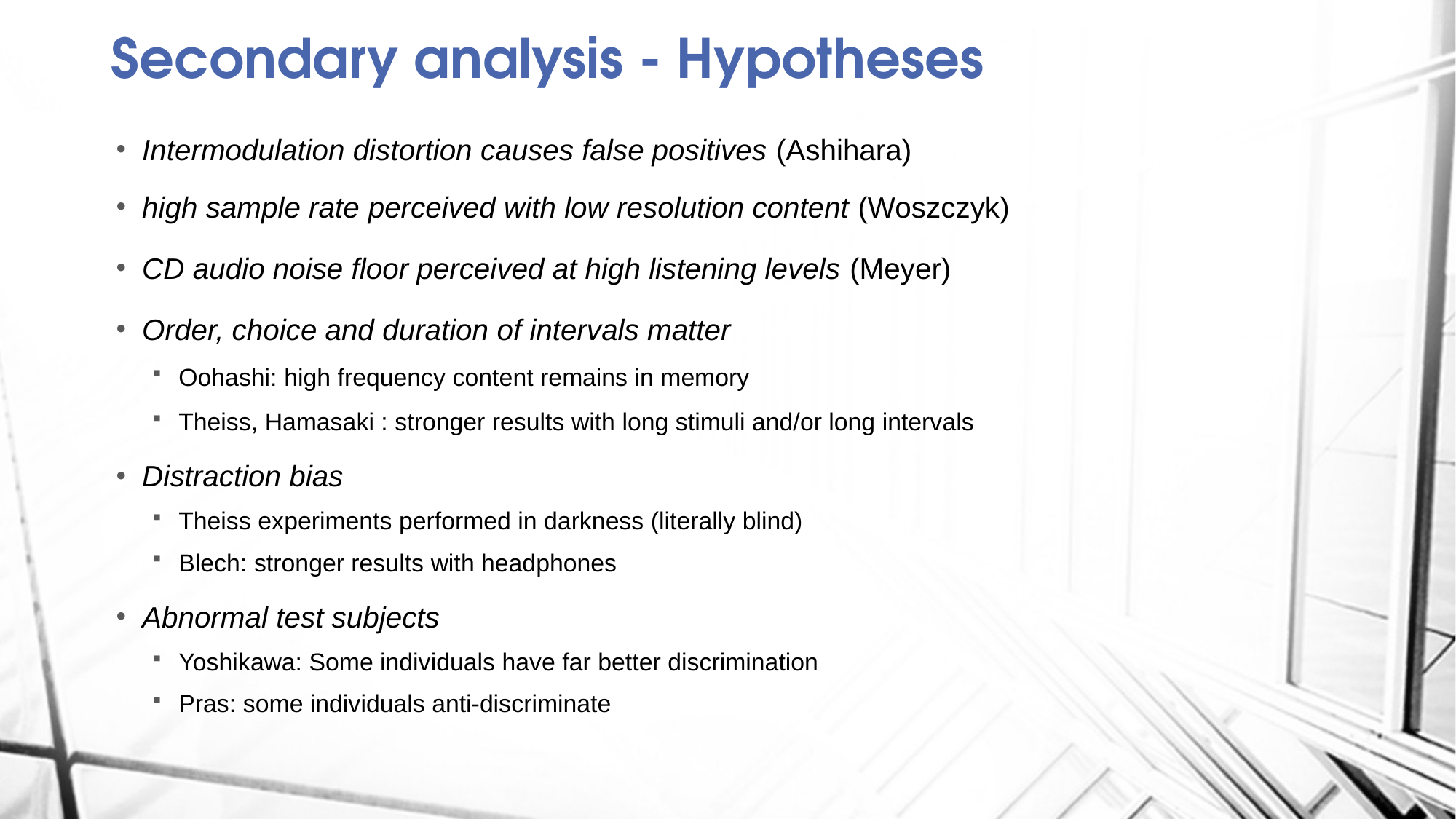

# Secondary analysis - Hypotheses
Intermodulation distortion causes false positives (Ashihara)
high sample rate perceived with low resolution content (Woszczyk)
CD audio noise floor perceived at high listening levels (Meyer)
Order, choice and duration of intervals matter
Oohashi: high frequency content remains in memory
Theiss, Hamasaki : stronger results with long stimuli and/or long intervals
Distraction bias
Theiss experiments performed in darkness (literally blind)
Blech: stronger results with headphones
Abnormal test subjects
Yoshikawa: Some individuals have far better discrimination
Pras: some individuals anti-discriminate